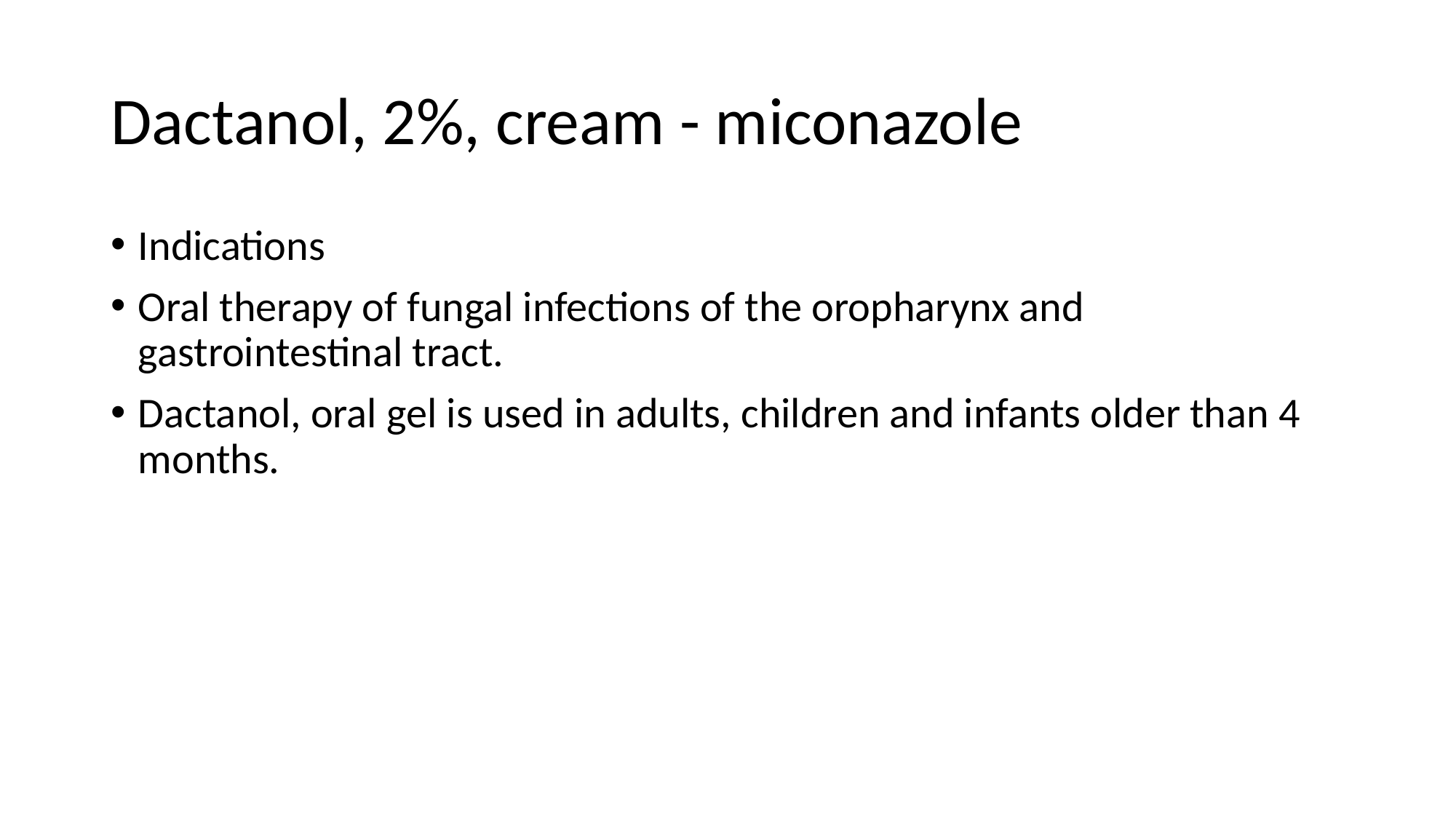

# Dactanol, 2%, cream - miconazole
Indications
Oral therapy of fungal infections of the oropharynx and gastrointestinal tract.
Dactanol, oral gel is used in adults, children and infants older than 4 months.